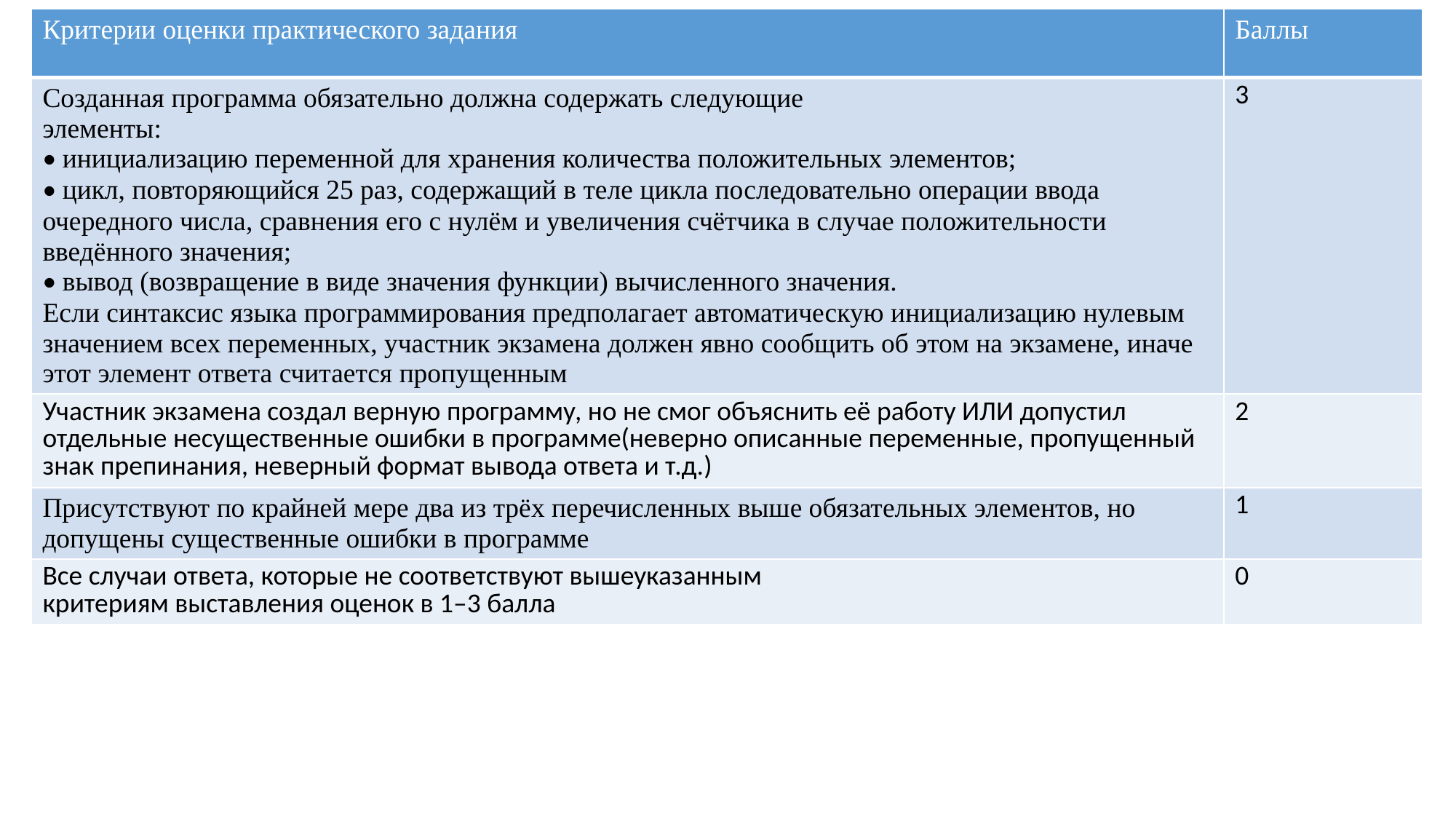

| Критерии оценки практического задания | Баллы |
| --- | --- |
| Созданная программа обязательно должна содержать следующие элементы: • инициализацию переменной для хранения количества положительных элементов; • цикл, повторяющийся 25 раз, содержащий в теле цикла последовательно операции ввода очередного числа, сравнения его с нулём и увеличения счётчика в случае положительности введённого значения; • вывод (возвращение в виде значения функции) вычисленного значения. Если синтаксис языка программирования предполагает автоматическую инициализацию нулевым значением всех переменных, участник экзамена должен явно сообщить об этом на экзамене, иначе этот элемент ответа считается пропущенным | 3 |
| Участник экзамена создал верную программу, но не смог объяснить её работу ИЛИ допустил отдельные несущественные ошибки в программе(неверно описанные переменные, пропущенный знак препинания, неверный формат вывода ответа и т.д.) | 2 |
| Присутствуют по крайней мере два из трёх перечисленных выше обязательных элементов, но допущены существенные ошибки в программе | 1 |
| Все случаи ответа, которые не соответствуют вышеуказанным критериям выставления оценок в 1–3 балла | 0 |